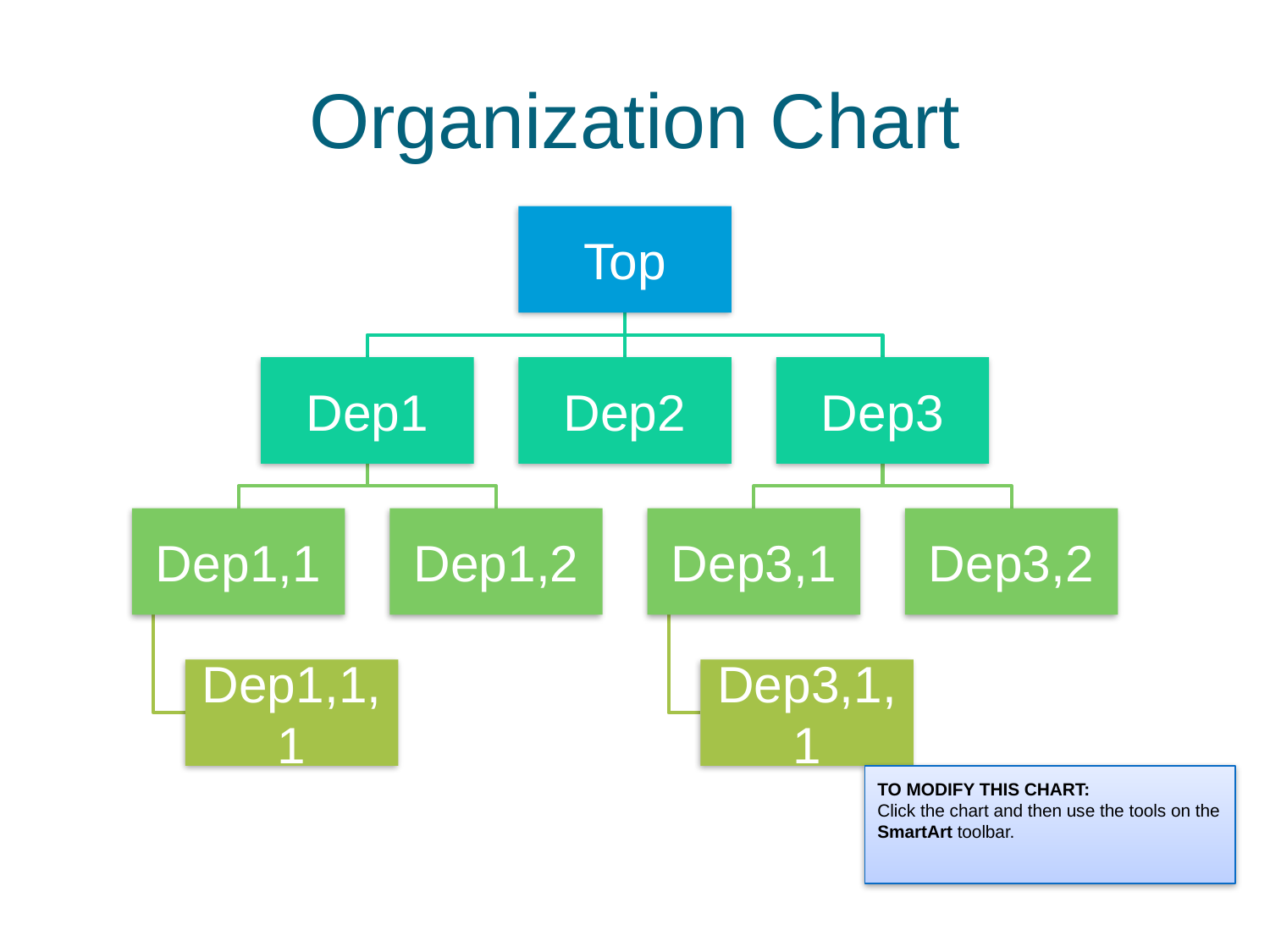

# Organization Chart
Top
Dep1
Dep1,1
Dep1,1,1
Dep1,2
Dep2
Dep3
Dep3,1
Dep3,1,1
Dep3,2
TO MODIFY THIS CHART:
Click the chart and then use the tools on the SmartArt toolbar.